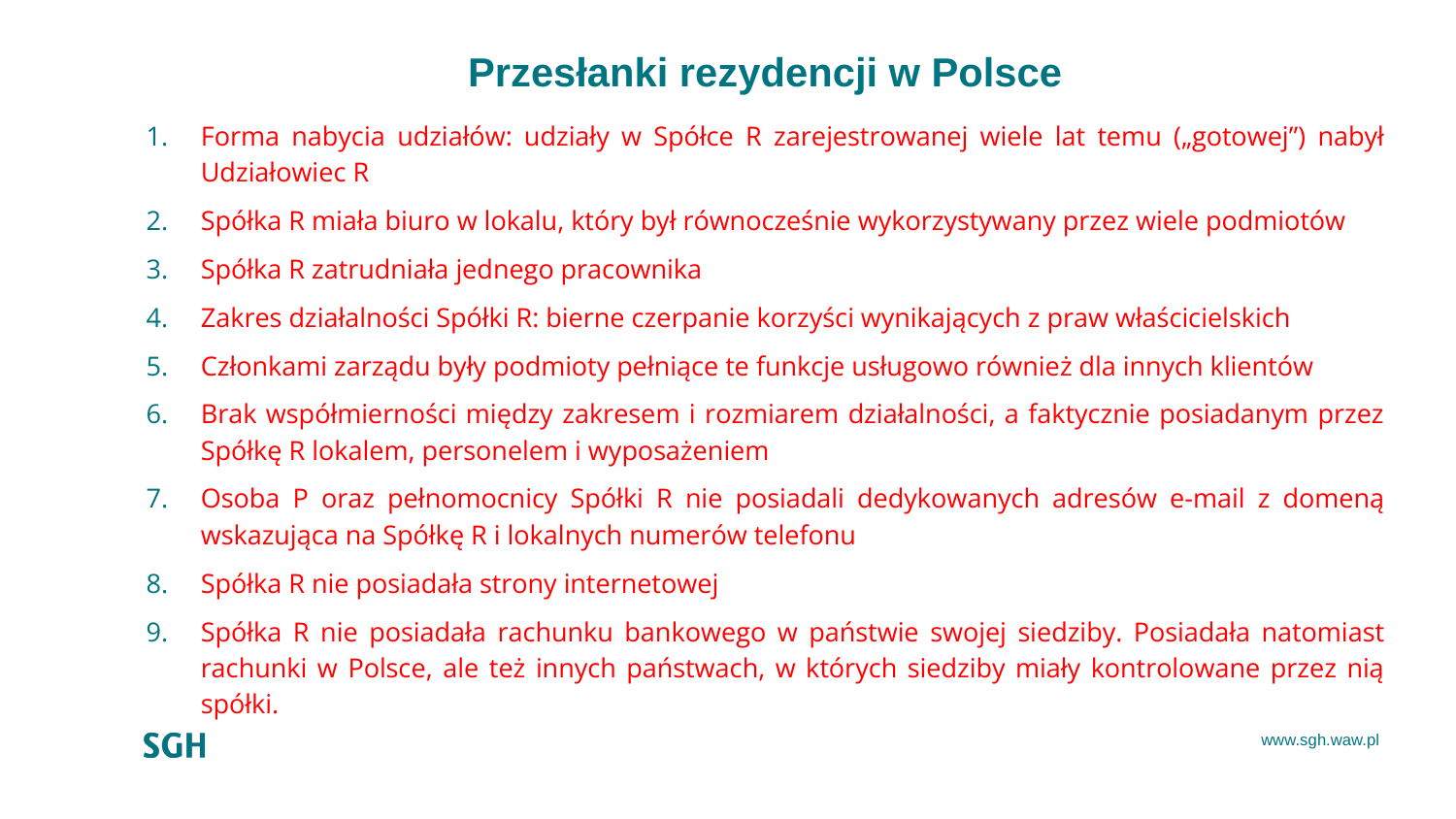

# Przesłanki rezydencji w Polsce
Forma nabycia udziałów: udziały w Spółce R zarejestrowanej wiele lat temu („gotowej”) nabył Udziałowiec R
Spółka R miała biuro w lokalu, który był równocześnie wykorzystywany przez wiele podmiotów
Spółka R zatrudniała jednego pracownika
Zakres działalności Spółki R: bierne czerpanie korzyści wynikających z praw właścicielskich
Członkami zarządu były podmioty pełniące te funkcje usługowo również dla innych klientów
Brak współmierności między zakresem i rozmiarem działalności, a faktycznie posiadanym przez Spółkę R lokalem, personelem i wyposażeniem
Osoba P oraz pełnomocnicy Spółki R nie posiadali dedykowanych adresów e-mail z domeną wskazująca na Spółkę R i lokalnych numerów telefonu
Spółka R nie posiadała strony internetowej
Spółka R nie posiadała rachunku bankowego w państwie swojej siedziby. Posiadała natomiast rachunki w Polsce, ale też innych państwach, w których siedziby miały kontrolowane przez nią spółki.